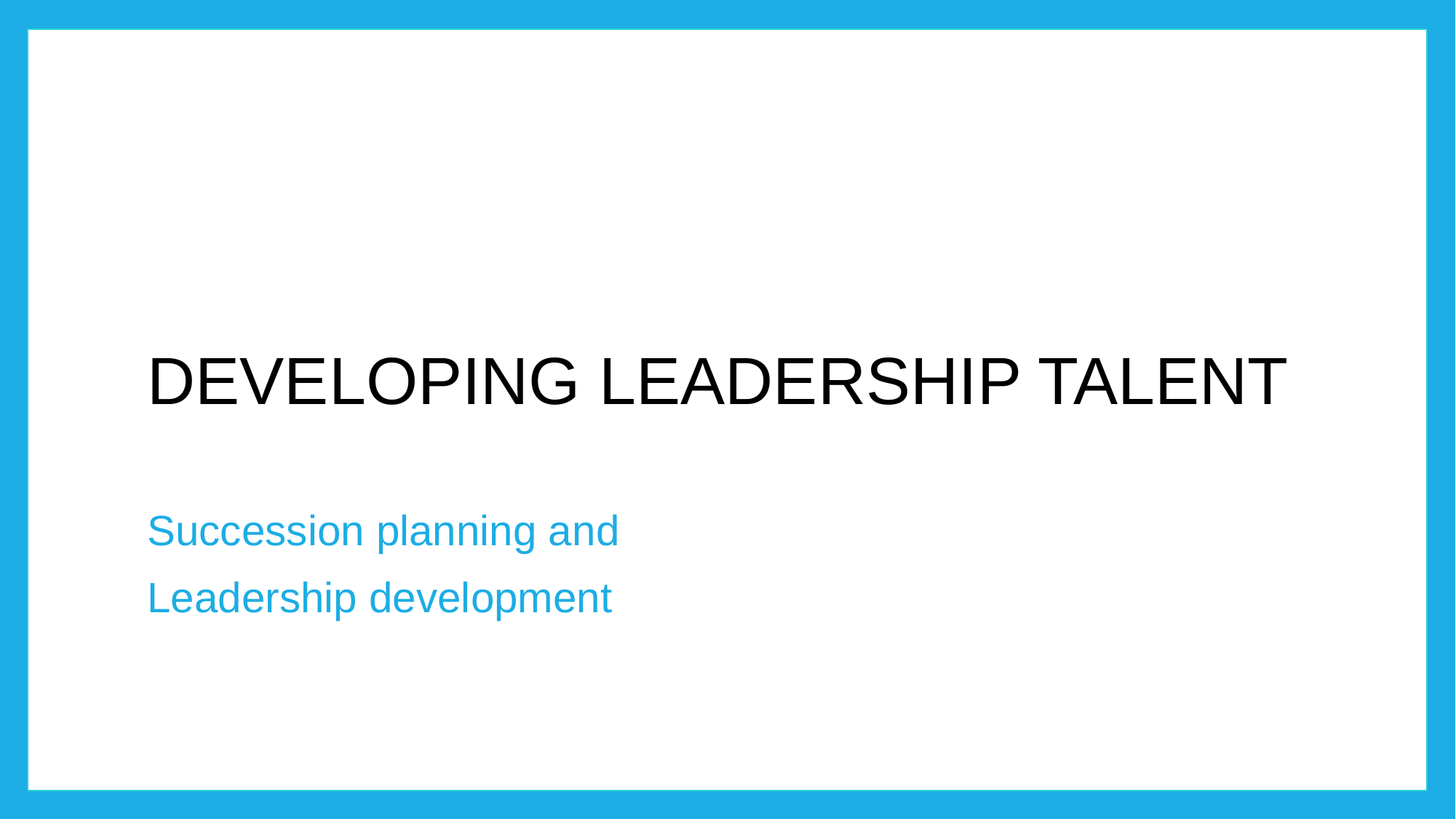

# Developing Leadership Talent
Succession planning and
Leadership development